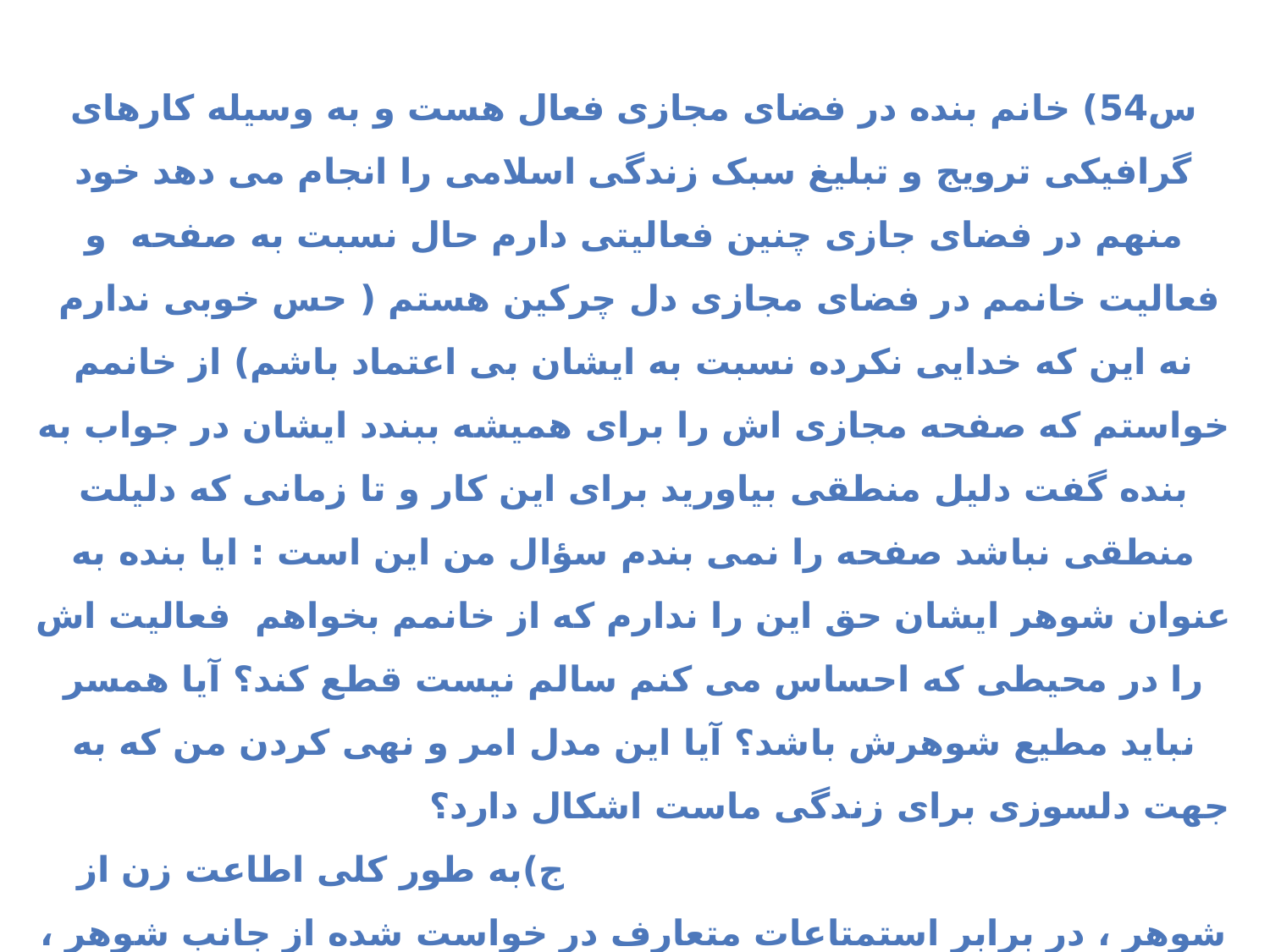

س54) خانم بنده در فضای مجازی فعال هست و به وسیله کارهای گرافیکی ترویج و تبلیغ سبک زندگی اسلامی را انجام می دهد خود منهم در فضای جازی چنین فعالیتی دارم حال نسبت به صفحه  و فعالیت خانمم در فضای مجازی دل چرکین هستم ( حس خوبی ندارم  نه این که خدایی نکرده نسبت به ایشان بی اعتماد باشم) از خانمم خواستم که صفحه مجازی اش را برای همیشه ببندد ایشان در جواب به بنده گفت دلیل منطقی بیاورید برای این کار و تا زمانی که دلیلت منطقی نباشد صفحه را نمی بندم سؤال من این است : ایا بنده به عنوان شوهر ایشان حق این را ندارم که از خانمم بخواهم  فعالیت اش را در محیطی که احساس می کنم سالم نیست قطع کند؟ آیا همسر نباید مطیع شوهرش باشد؟ آیا این مدل امر و نهی کردن من که به جهت دلسوزی برای زندگی ماست اشکال دارد؟                                                                                    ج)به طور کلی اطاعت زن از شوهر ، در برابر استمتاعات متعارف در خواست شده از جانب شوهر ، بدون عذر شرعی  و نیز در خروج از منزل بدون عذر شرعی لازم است و نسبت به سایر موارد واجب نیست . البته فعالیت زن در فضای مجازی نباید موجب تضییع حق شوهر شود.